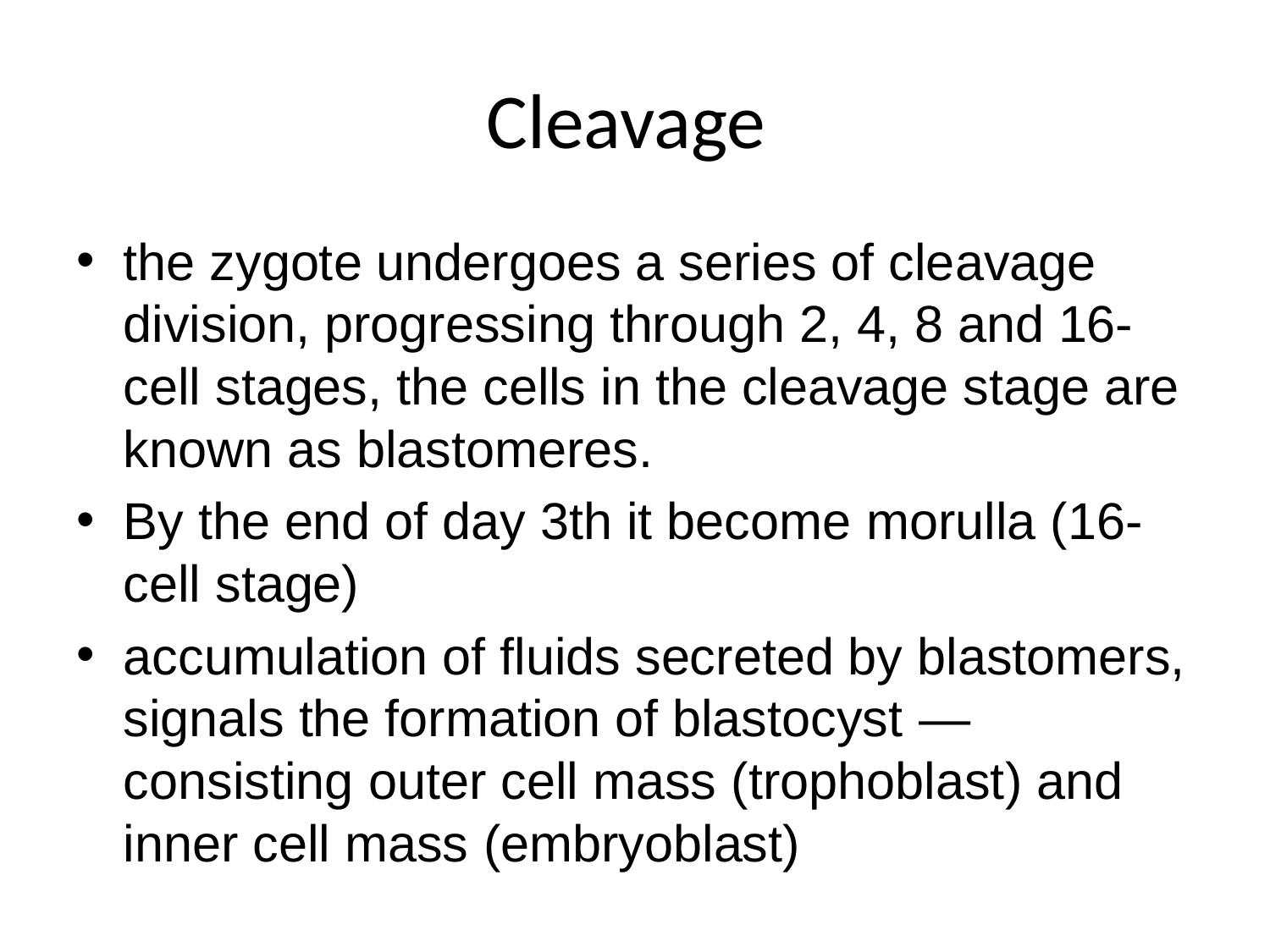

# Cleavage
the zygote undergoes a series of cleavage division, progressing through 2, 4, 8 and 16-cell stages, the cells in the cleavage stage are known as blastomeres.
By the end of day 3th it become morulla (16-cell stage)
accumulation of fluids secreted by blastomers, signals the formation of blastocyst — consisting outer cell mass (trophoblast) and inner cell mass (embryoblast)